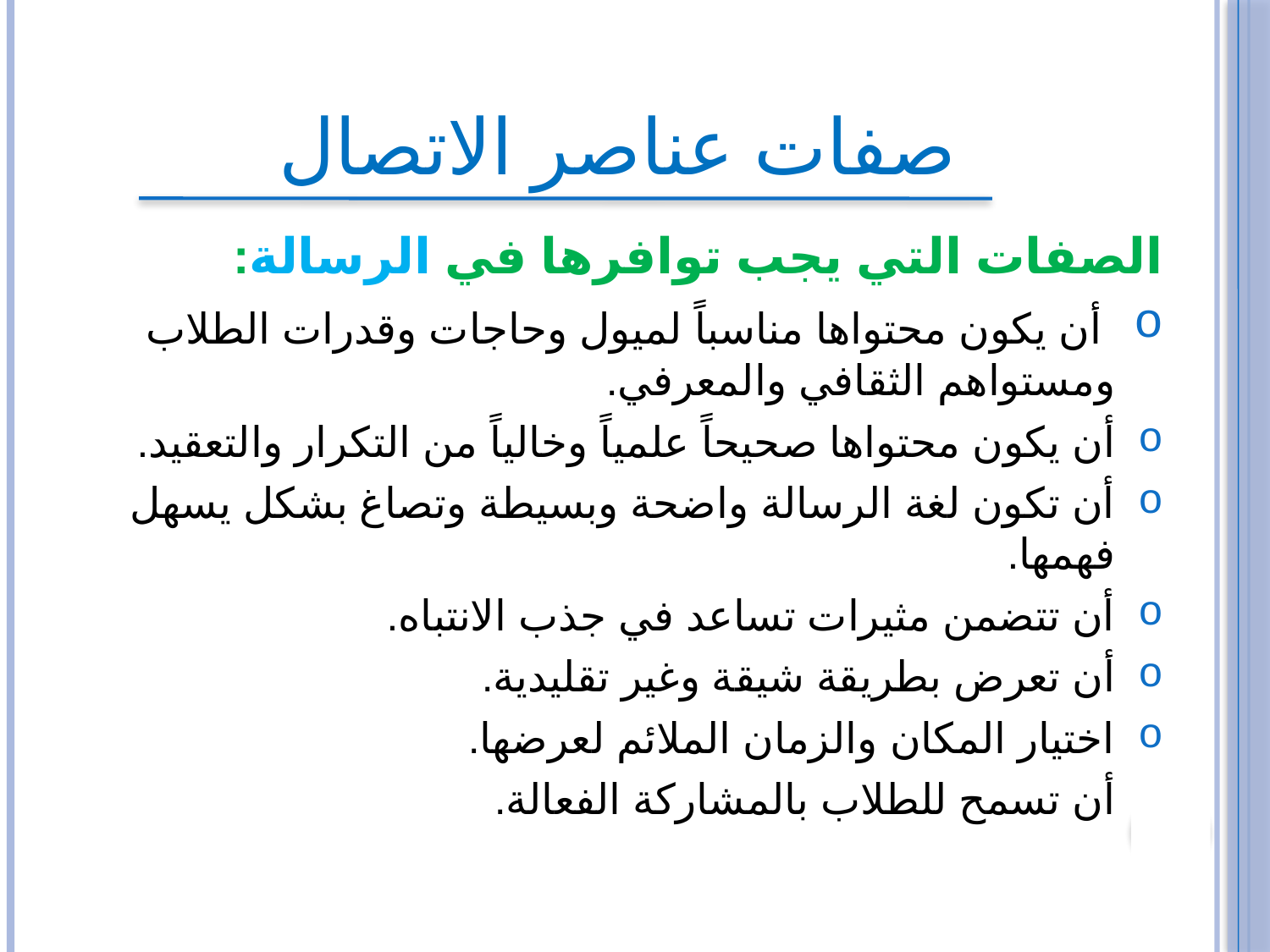

صفات عناصر الاتصال
الصفات التي يجب توافرها في الرسالة:
 أن يكون محتواها مناسباً لميول وحاجات وقدرات الطلاب ومستواهم الثقافي والمعرفي.
أن يكون محتواها صحيحاً علمياً وخالياً من التكرار والتعقيد.
أن تكون لغة الرسالة واضحة وبسيطة وتصاغ بشكل يسهل فهمها.
أن تتضمن مثيرات تساعد في جذب الانتباه.
أن تعرض بطريقة شيقة وغير تقليدية.
اختيار المكان والزمان الملائم لعرضها.
أن تسمح للطلاب بالمشاركة الفعالة.